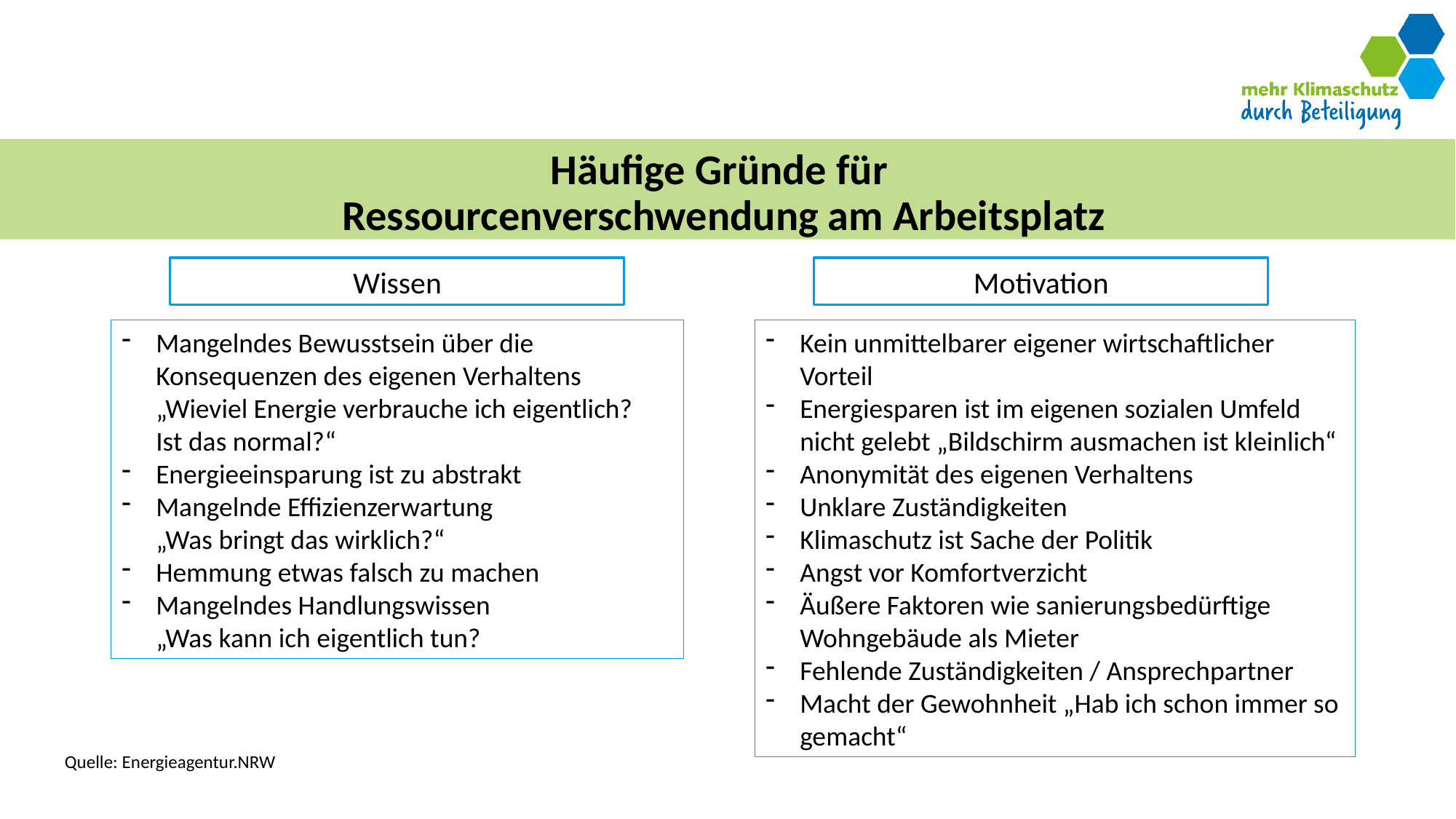

Häufige Gründe für
Ressourcenverschwendung am Arbeitsplatz
Wissen
Motivation
Mangelndes Bewusstsein über die Konsequenzen des eigenen Verhaltens „Wieviel Energie verbrauche ich eigentlich?   Ist das normal?“
Energieeinsparung ist zu abstrakt
Mangelnde Effizienzerwartung                    „Was bringt das wirklich?“
Hemmung etwas falsch zu machen
Mangelndes Handlungswissen                     „Was kann ich eigentlich tun?
Kein unmittelbarer eigener wirtschaftlicher Vorteil
Energiesparen ist im eigenen sozialen Umfeld nicht gelebt „Bildschirm ausmachen ist kleinlich“
Anonymität des eigenen Verhaltens
Unklare Zuständigkeiten
Klimaschutz ist Sache der Politik
Angst vor Komfortverzicht
Äußere Faktoren wie sanierungsbedürftige Wohngebäude als Mieter
Fehlende Zuständigkeiten / Ansprechpartner
Macht der Gewohnheit „Hab ich schon immer so gemacht“
Quelle: Energieagentur.NRW